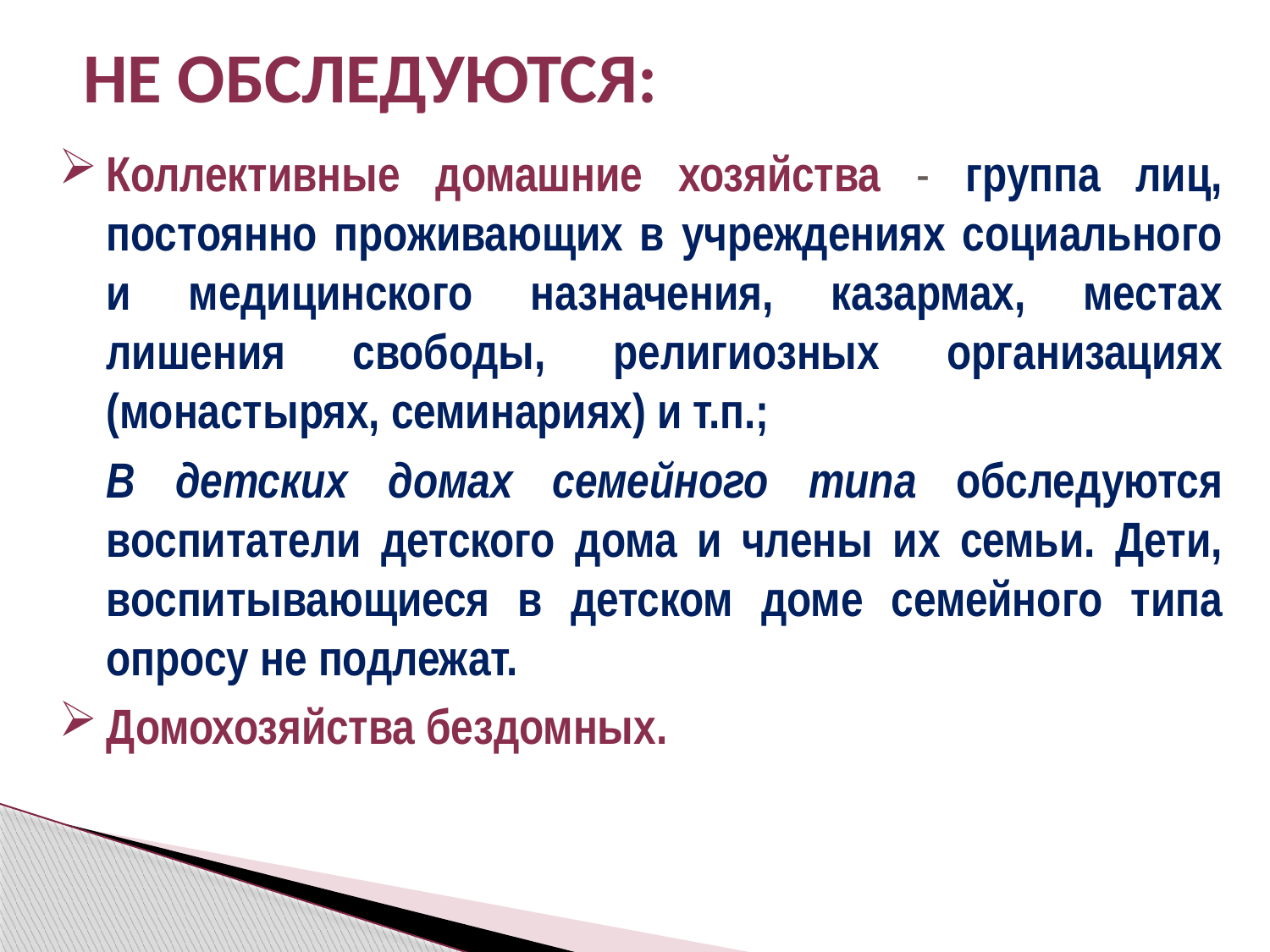

Не обследуются:
Коллективные домашние хозяйства - группа лиц, постоянно проживающих в учреждениях социального и медицинского назначения, казармах, местах лишения свободы, религиозных организациях (монастырях, семинариях) и т.п.;
В детских домах семейного типа обследуются воспитатели детского дома и члены их семьи. Дети, воспитывающиеся в детском доме семейного типа опросу не подлежат.
Домохозяйства бездомных.